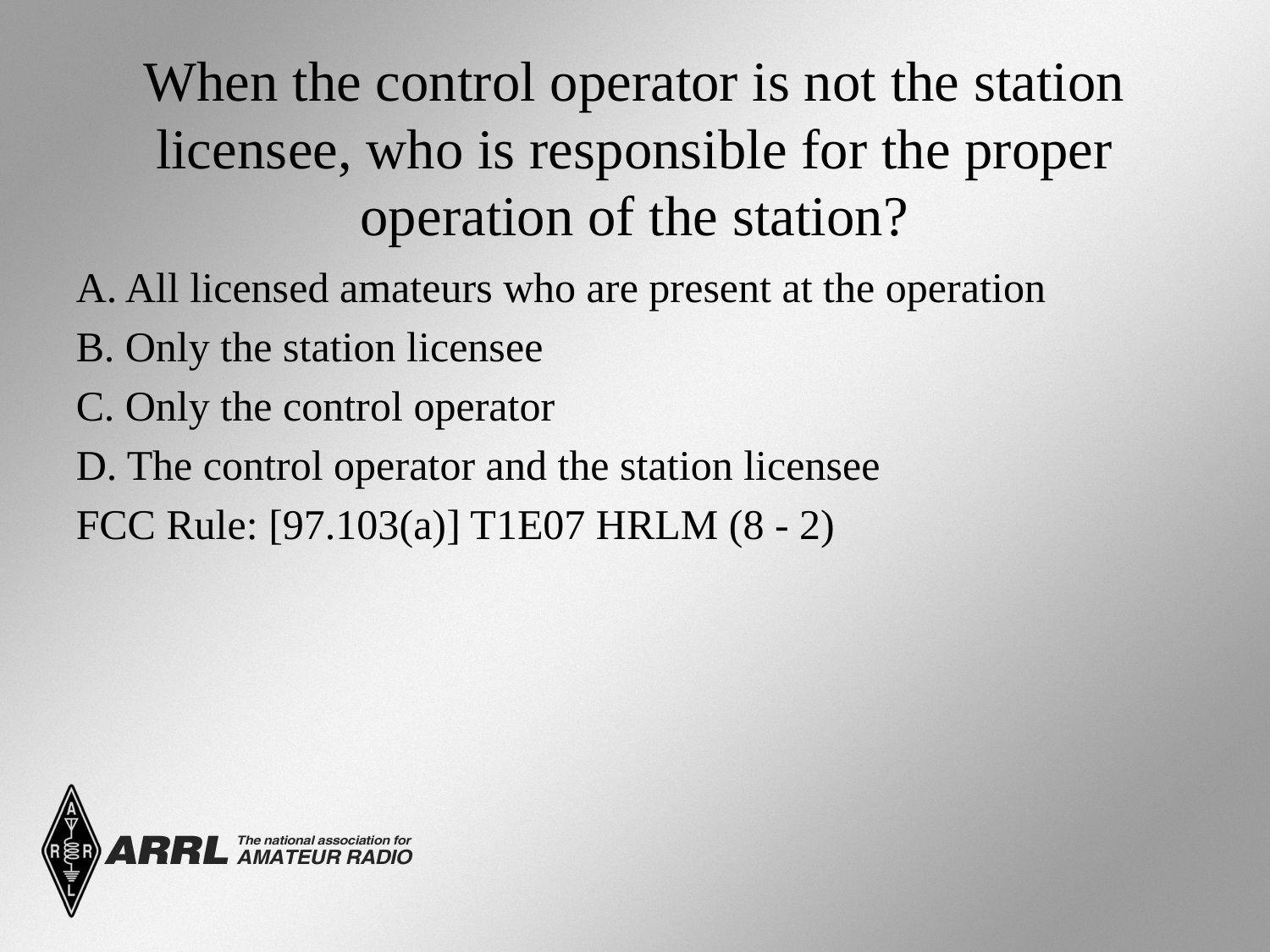

# When the control operator is not the station licensee, who is responsible for the proper operation of the station?
A. All licensed amateurs who are present at the operation
B. Only the station licensee
C. Only the control operator
D. The control operator and the station licensee
FCC Rule: [97.103(a)] T1E07 HRLM (8 - 2)